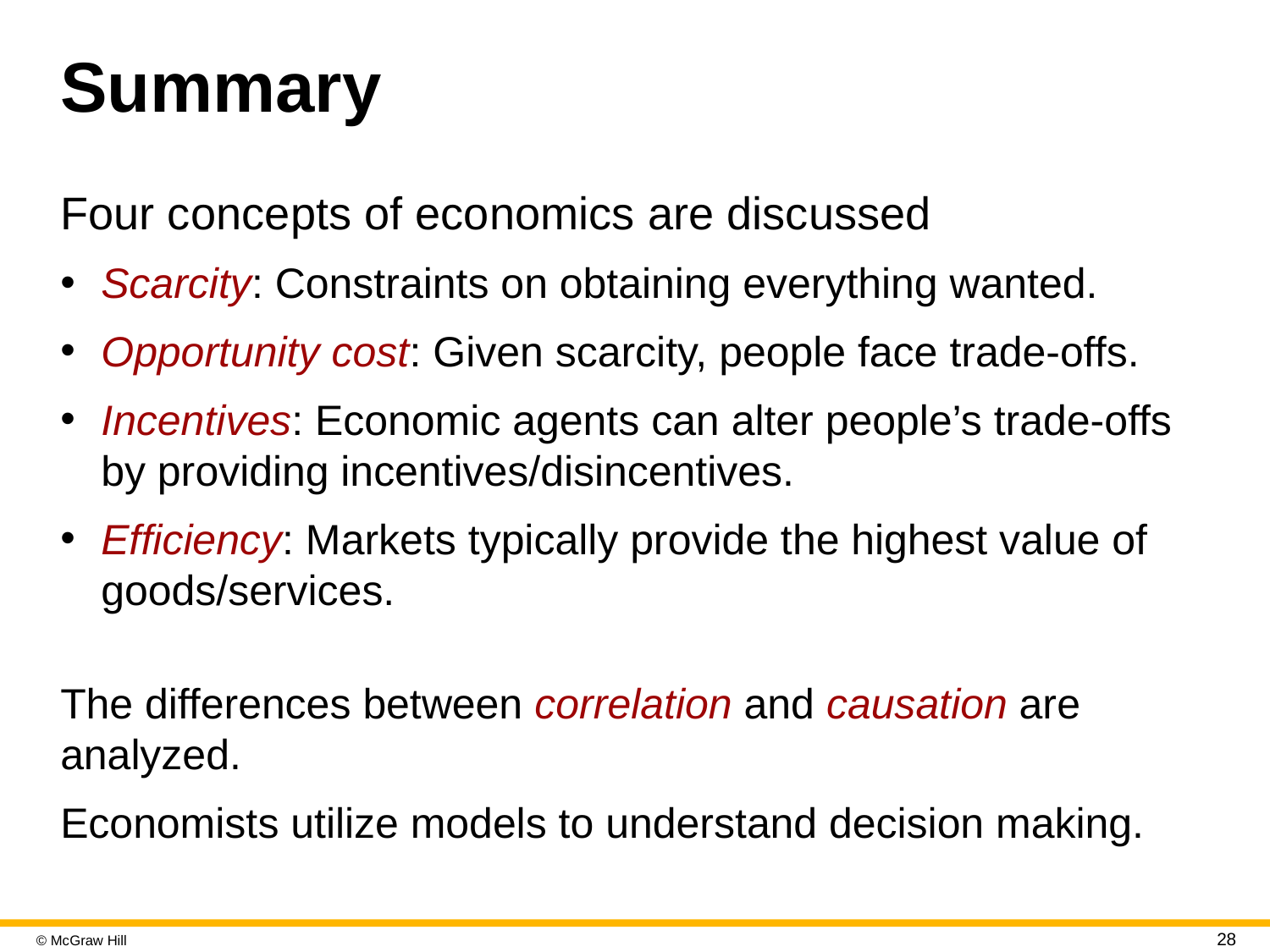

# Summary
Four concepts of economics are discussed
Scarcity: Constraints on obtaining everything wanted.
Opportunity cost: Given scarcity, people face trade-offs.
Incentives: Economic agents can alter people’s trade-offs by providing incentives/disincentives.
Efficiency: Markets typically provide the highest value of goods/services.
The differences between correlation and causation are analyzed.
Economists utilize models to understand decision making.